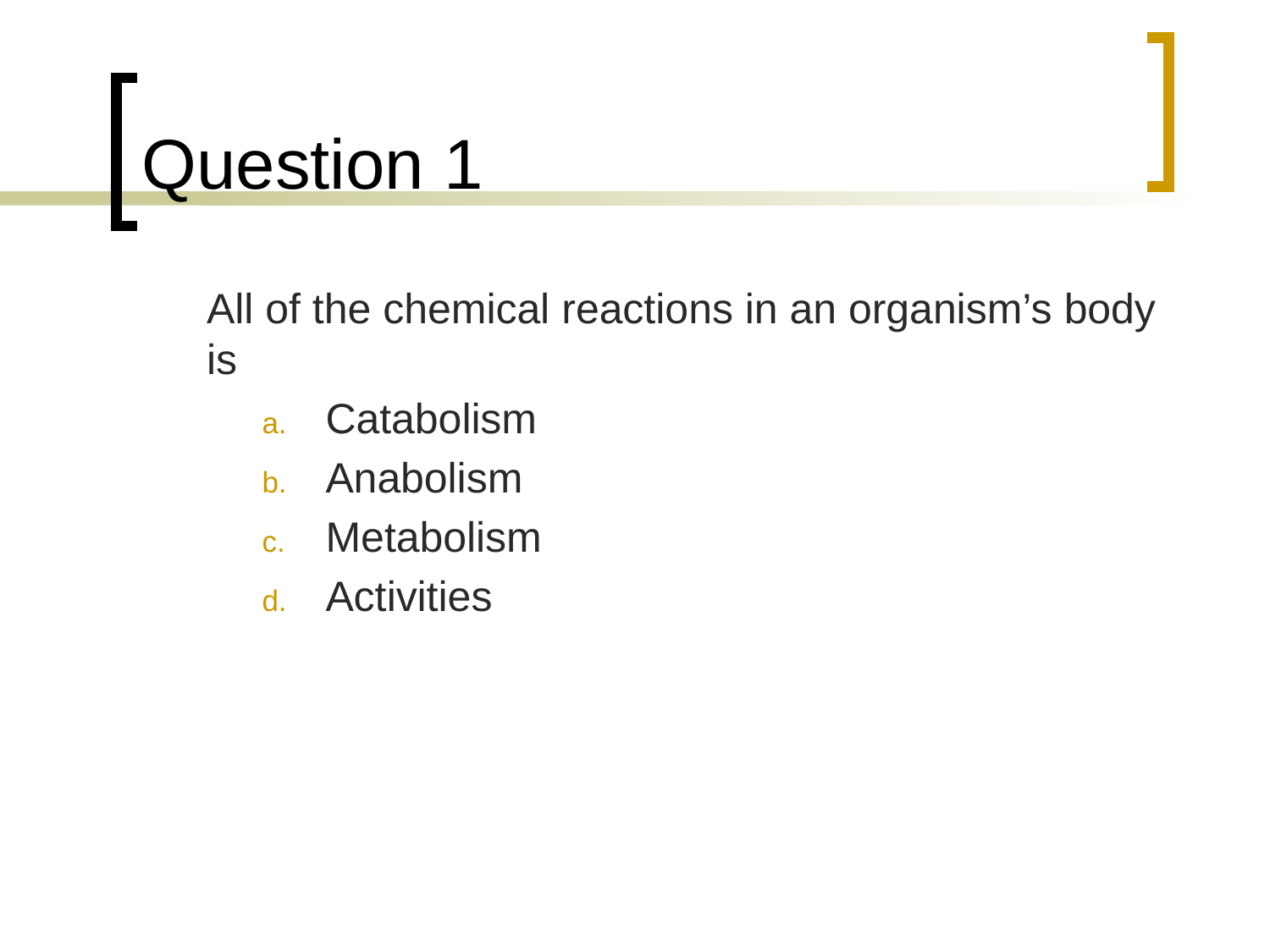

# Question 1
	All of the chemical reactions in an organism’s body is
Catabolism
Anabolism
Metabolism
Activities